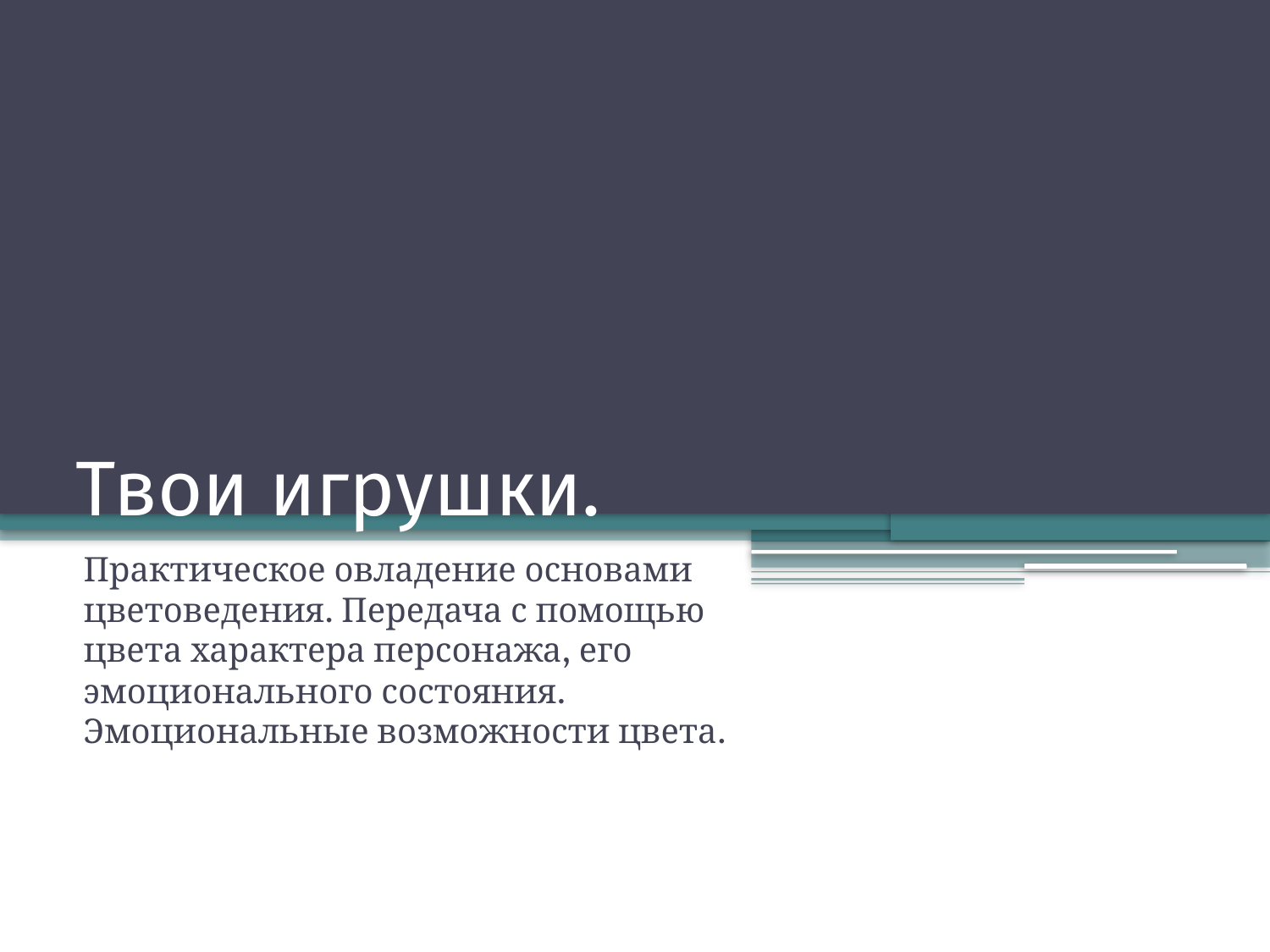

# Твои игрушки.
Практическое овладение основами цветоведения. Передача с помощью цвета характера персонажа, его эмоционального состояния. Эмоциональные возможности цвета.